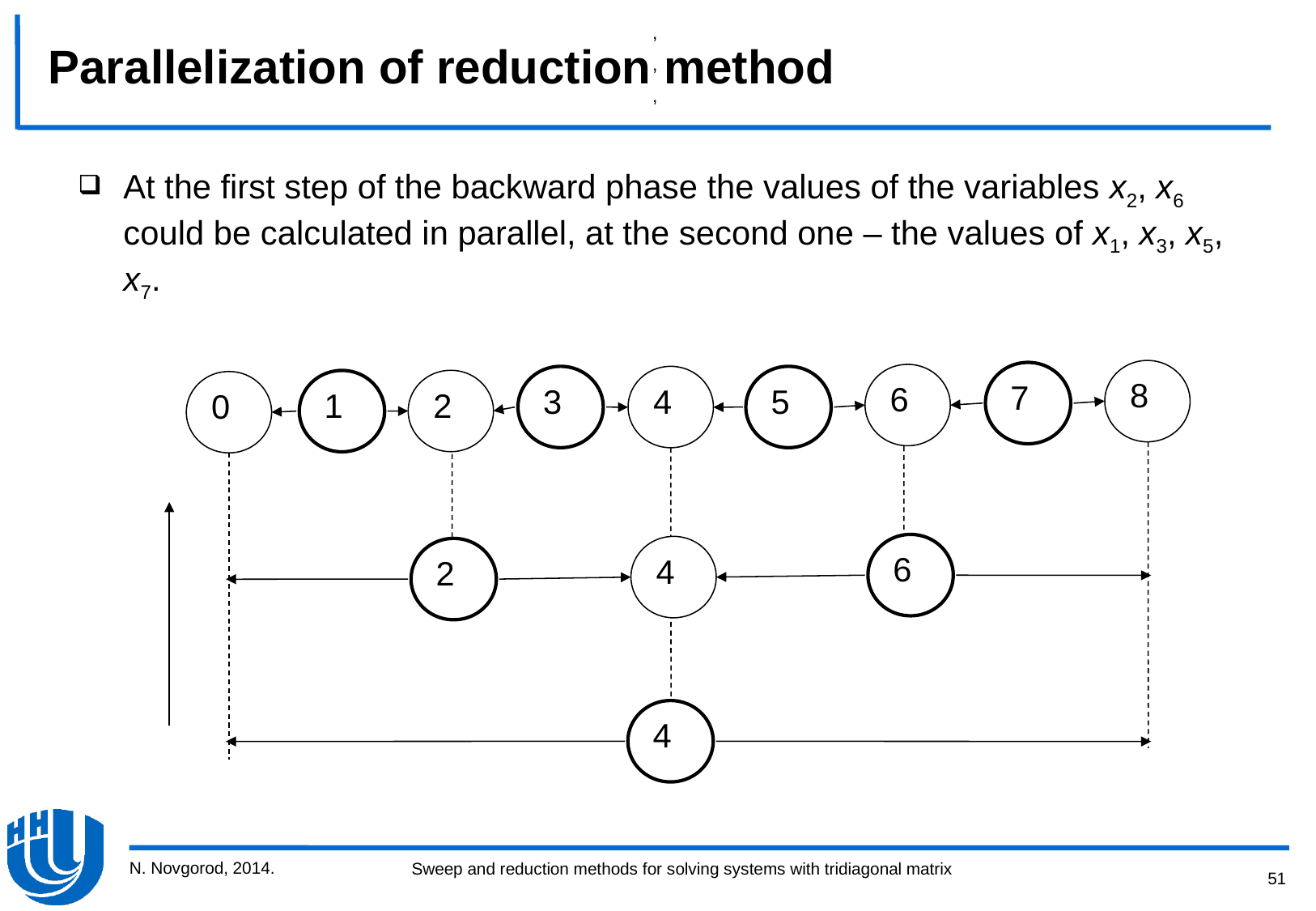

Parallelization of reduction method

,

,
,
At the first step of the backward phase the values of the variables x2, x6 could be calculated in parallel, at the second one – the values of x1, x3, x5, x7.

8

7

6

3

4

5

2

1

0

6

4

2

4
N. Novgorod, 2014.
51
Sweep and reduction methods for solving systems with tridiagonal matrix